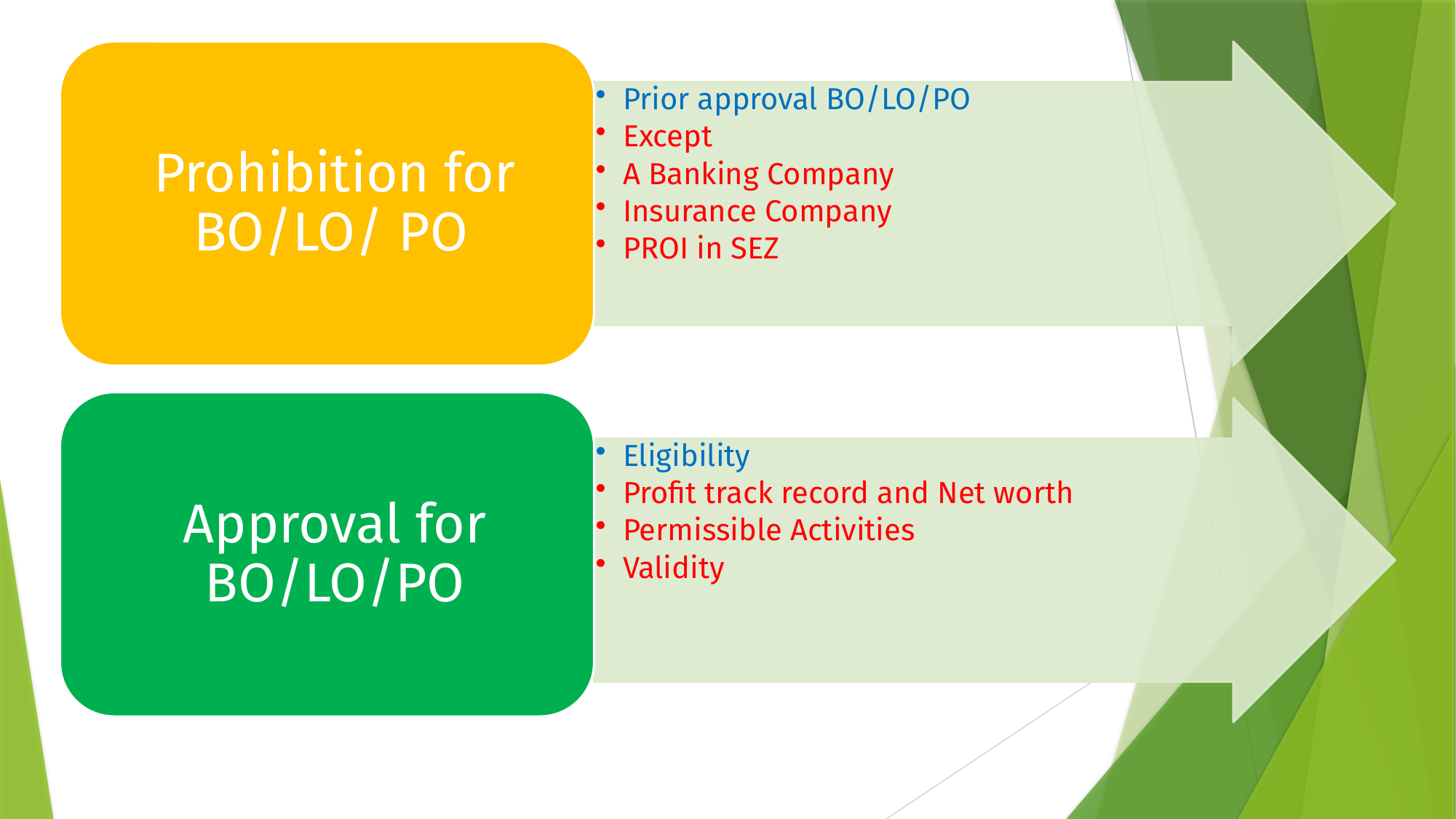

Prior approval BO/LO/PO
Except
A Banking Company
Insurance Company
PROI in SEZ
Prohibition for BO/LO/ PO
Eligibility
Profit track record and Net worth
Permissible Activities
Validity
Approval for BO/LO/PO